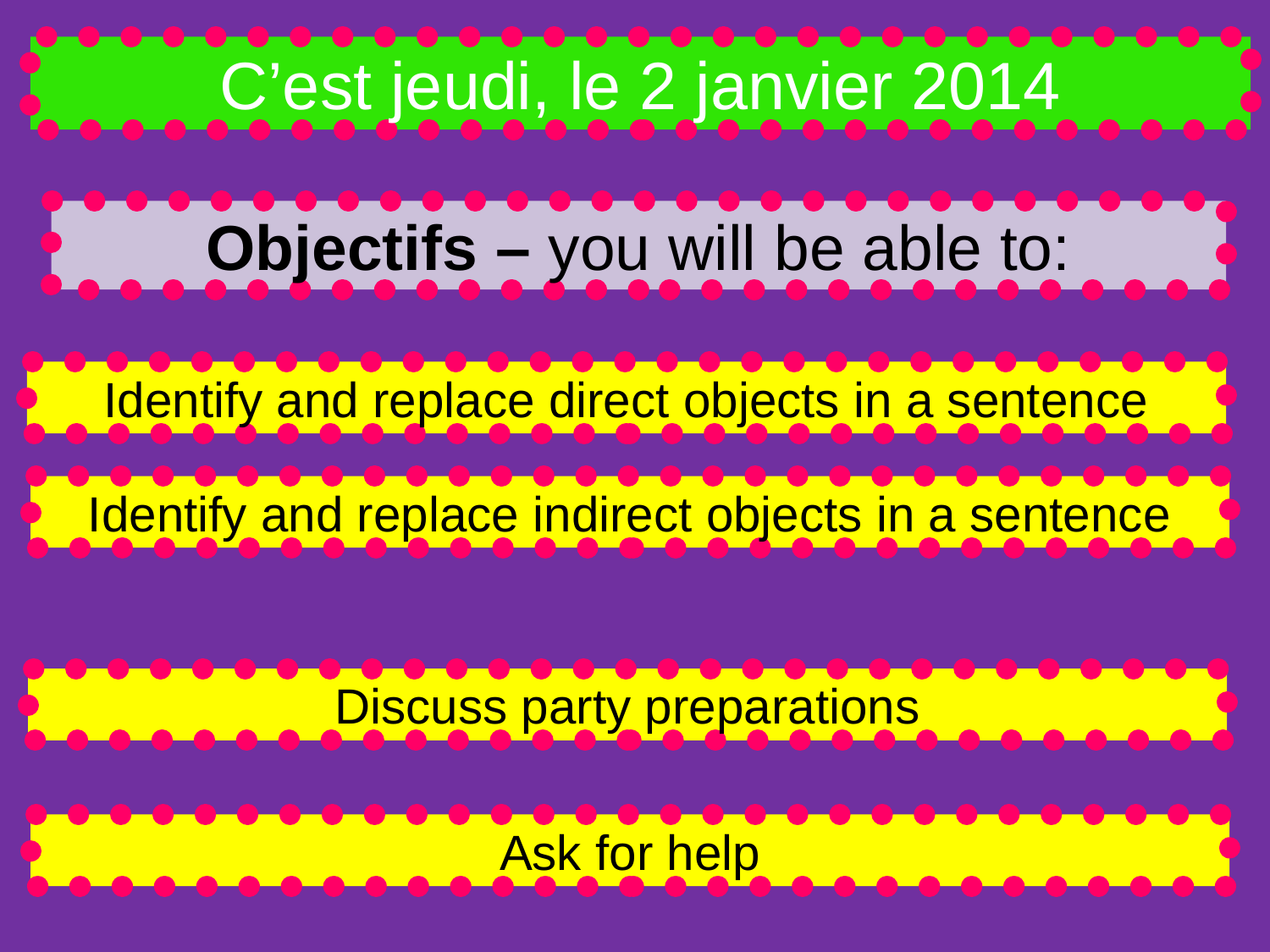

C’est jeudi, le 2 janvier 2014
Objectifs – you will be able to:
Identify and replace direct objects in a sentence
Identify and replace indirect objects in a sentence
Discuss party preparations
Ask for help